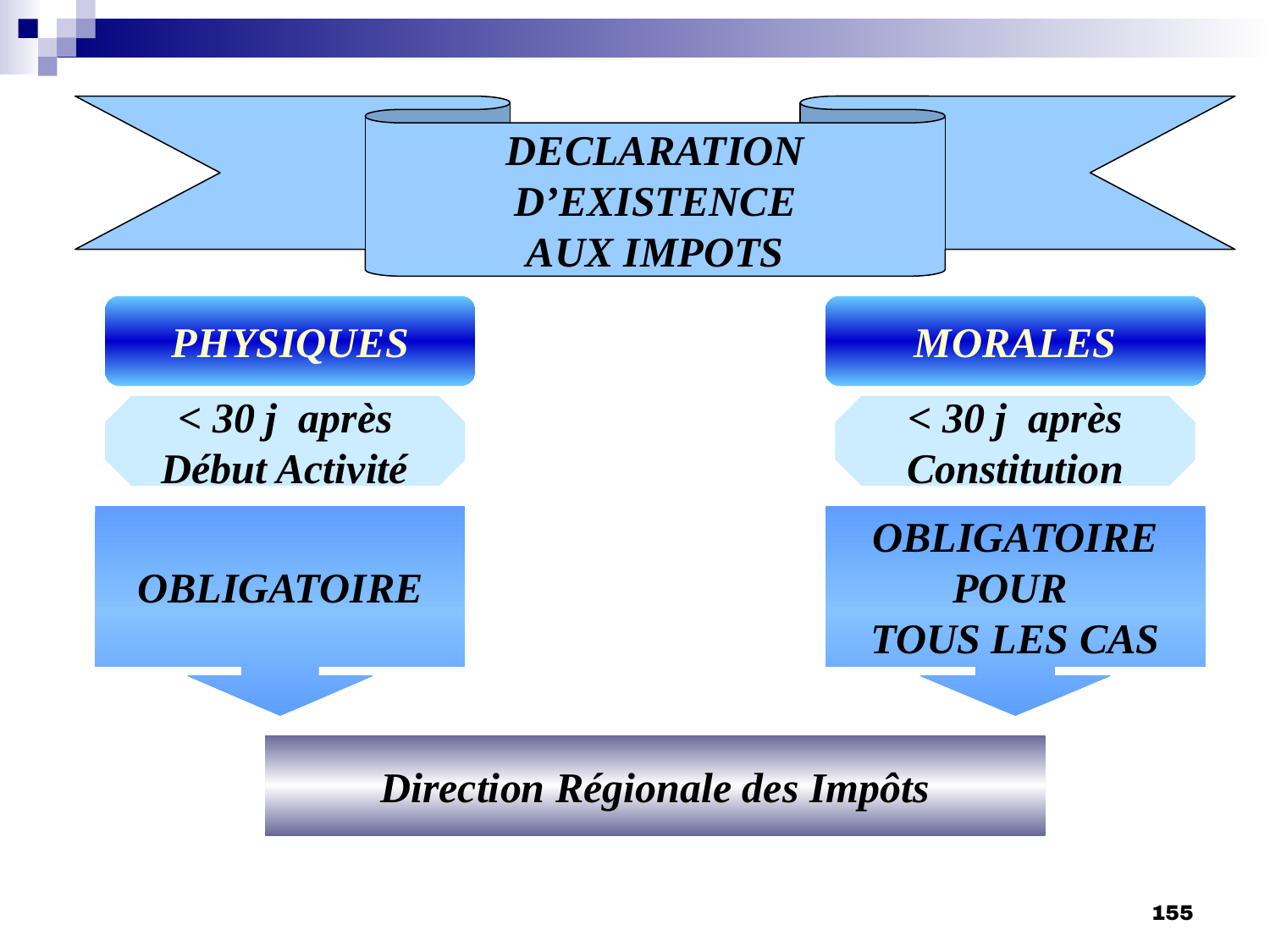

DECLARATION
D’EXISTENCE
AUX IMPOTS
PHYSIQUES
MORALES
< 30 j  après
Début Activité
< 30 j  après
Constitution

OBLIGATOIRE

OBLIGATOIRE
POUR
TOUS LES CAS
Direction Régionale des Impôts
155